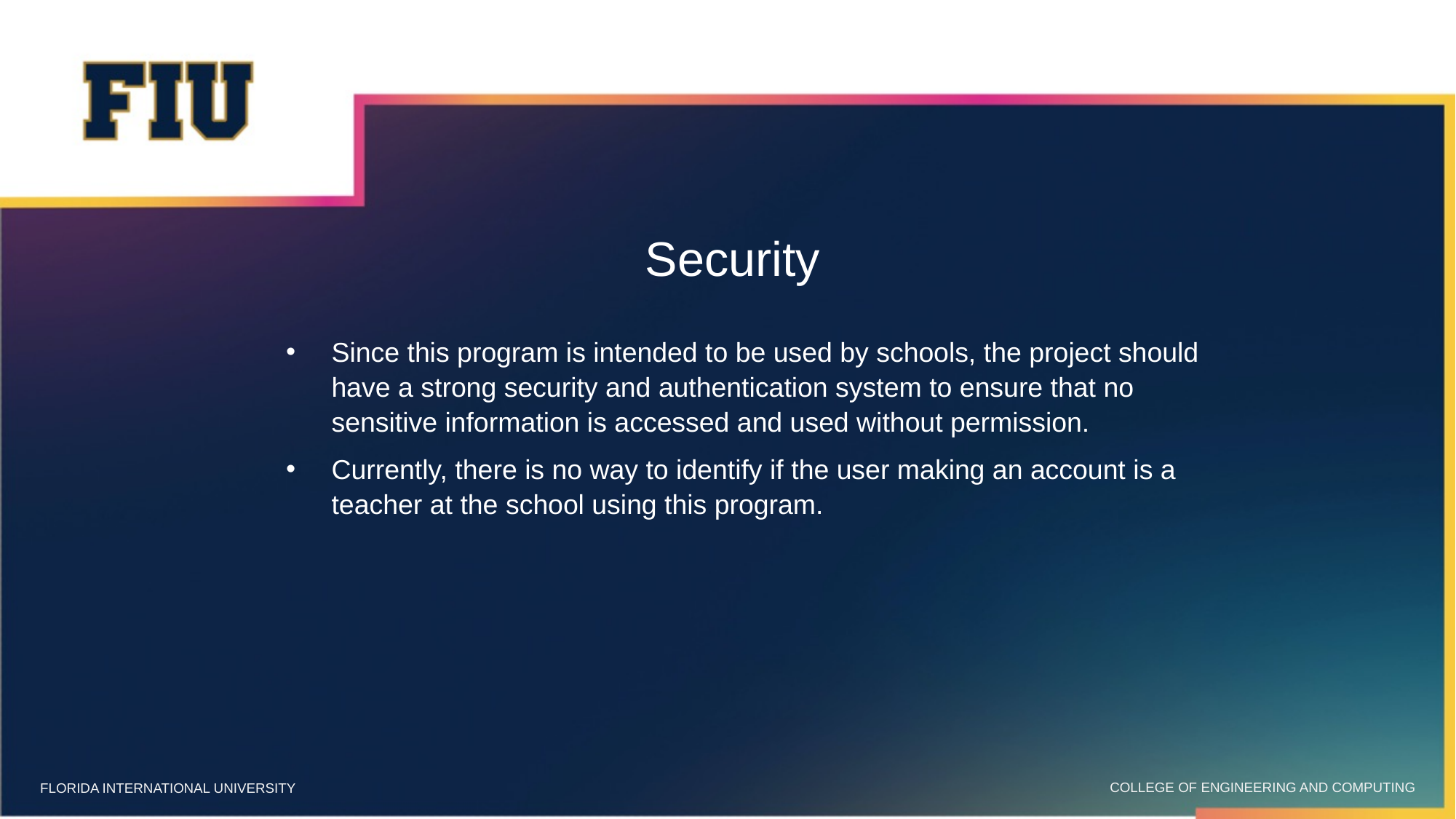

# Security
Since this program is intended to be used by schools, the project should have a strong security and authentication system to ensure that no sensitive information is accessed and used without permission.
Currently, there is no way to identify if the user making an account is a teacher at the school using this program.